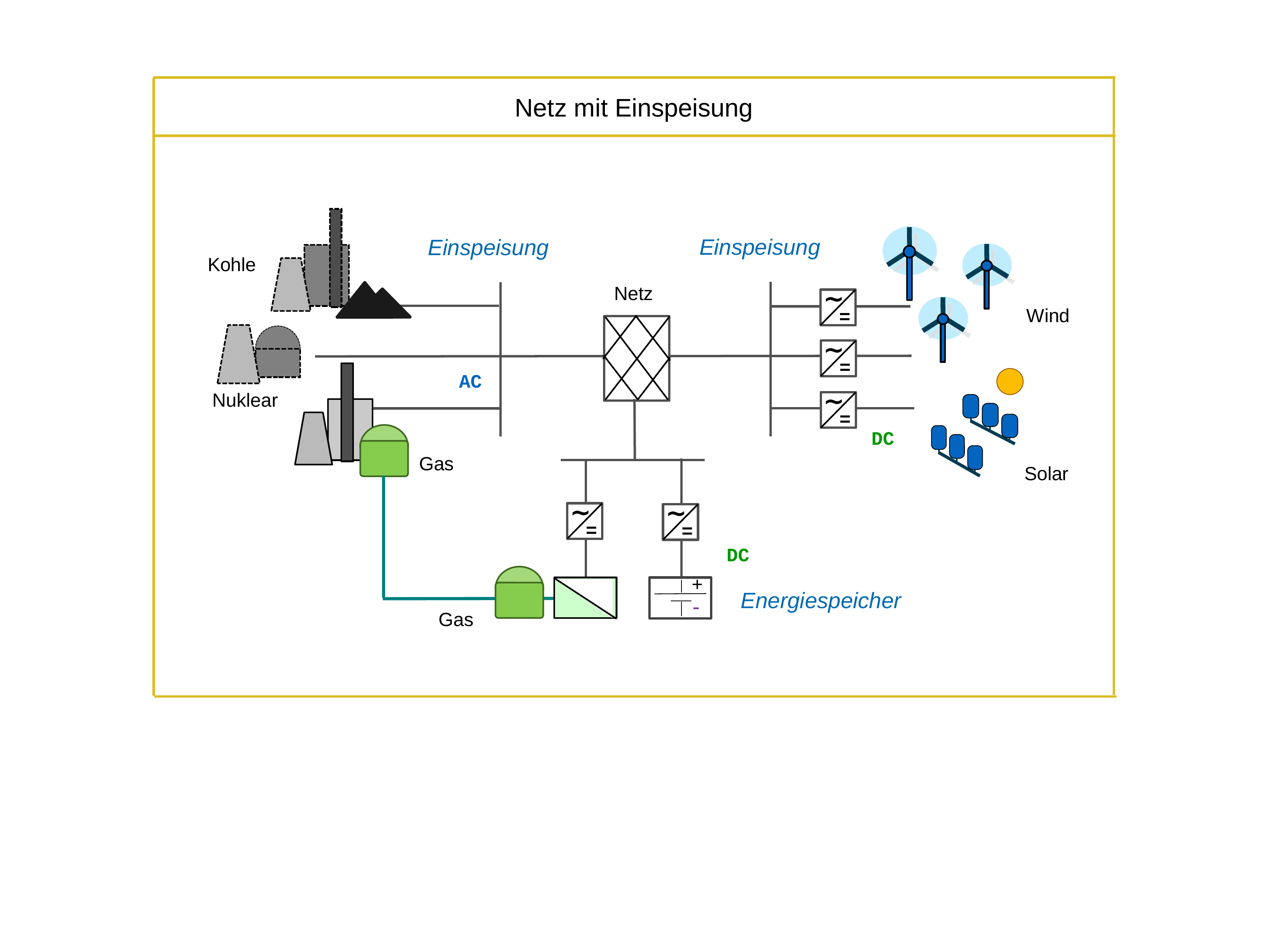

Netz mit Einspeisung

Einspeisung
Einspeisung

Kohle

Netz
∼

=

Wind

∼

=

AC

Nuklear
∼

=

DC

Gas
Solar

∼

=
∼

=
DC

+

-

Energiespeicher

Gas